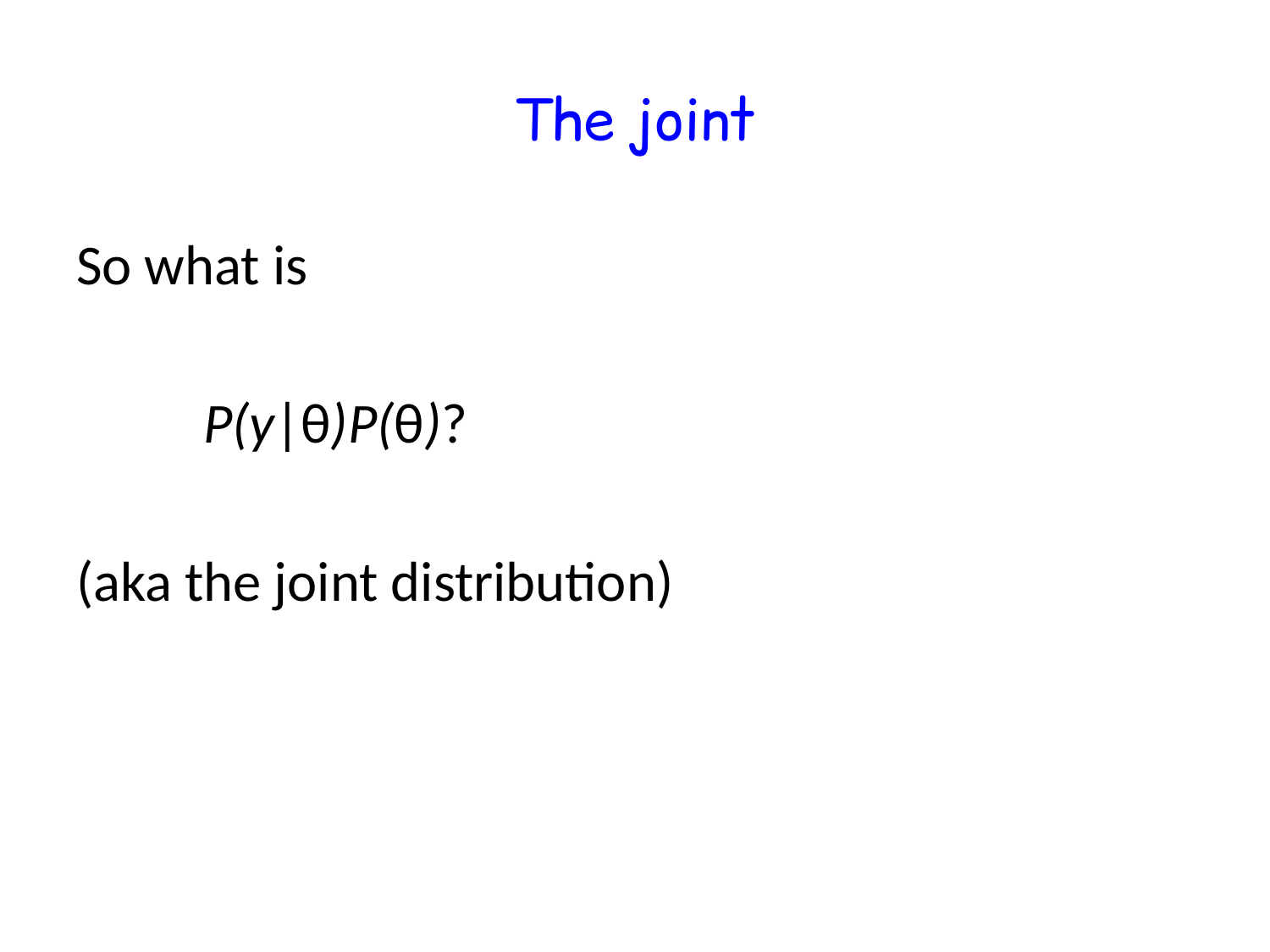

# The joint
So what is

	P(y|θ)P(θ)?

(aka the joint distribution)